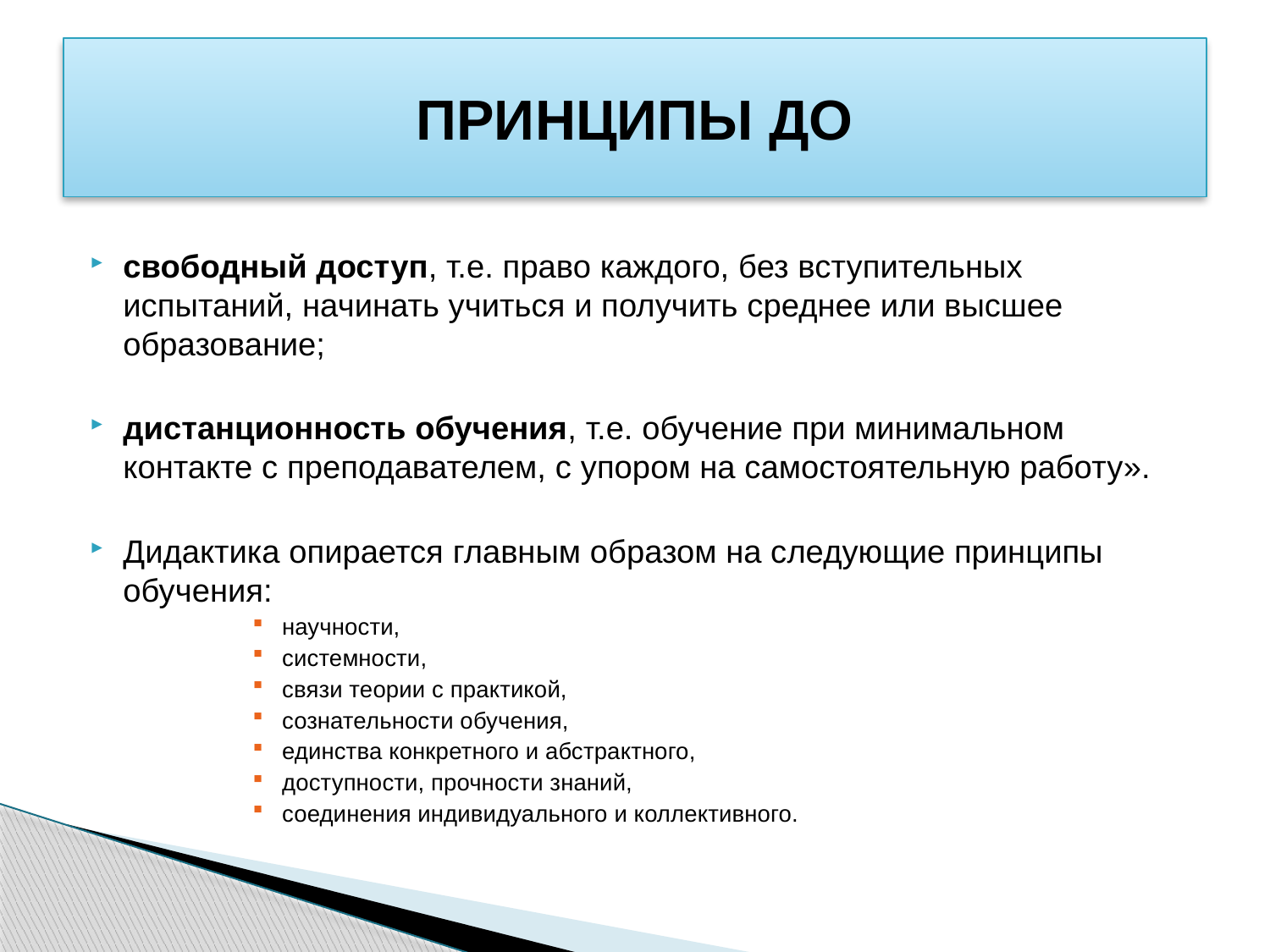

# Принципы ДО

свободный доступ, т.е. право каждого, без вступительных испытаний, начинать учиться и получить среднее или высшее образование;

дистанционность обучения, т.е. обучение при минимальном контакте с преподавателем, с упором на самостоятельную работу».

Дидактика опирается главным образом на следующие принципы обучения:
научности,
системности,
связи теории с практикой,
сознательности обучения,
единства конкретного и абстрактного,
доступности, прочности знаний,
соединения индивидуального и коллективного.